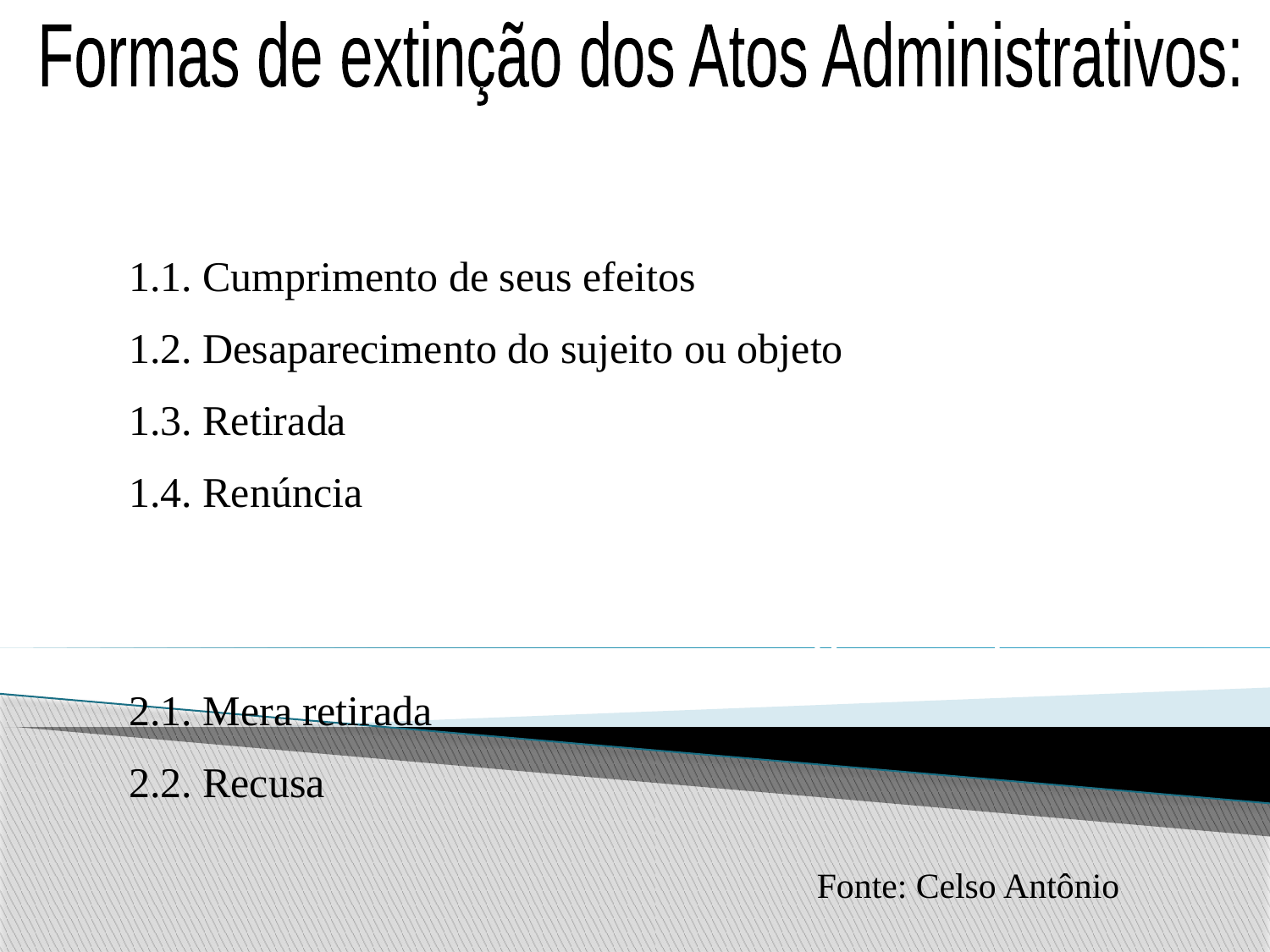

Formas de extinção dos Atos Administrativos:
1. Um ato eficaz extingue-se por:
    1.1. Cumprimento de seus efeitos
    1.2. Desaparecimento do sujeito ou objeto
    1.3. Retirada
    1.4. Renúncia
2. Um ato ainda não eficaz extingue-se por:
      2.1. Mera retirada
      2.2. Recusa
Fonte: Celso Antônio